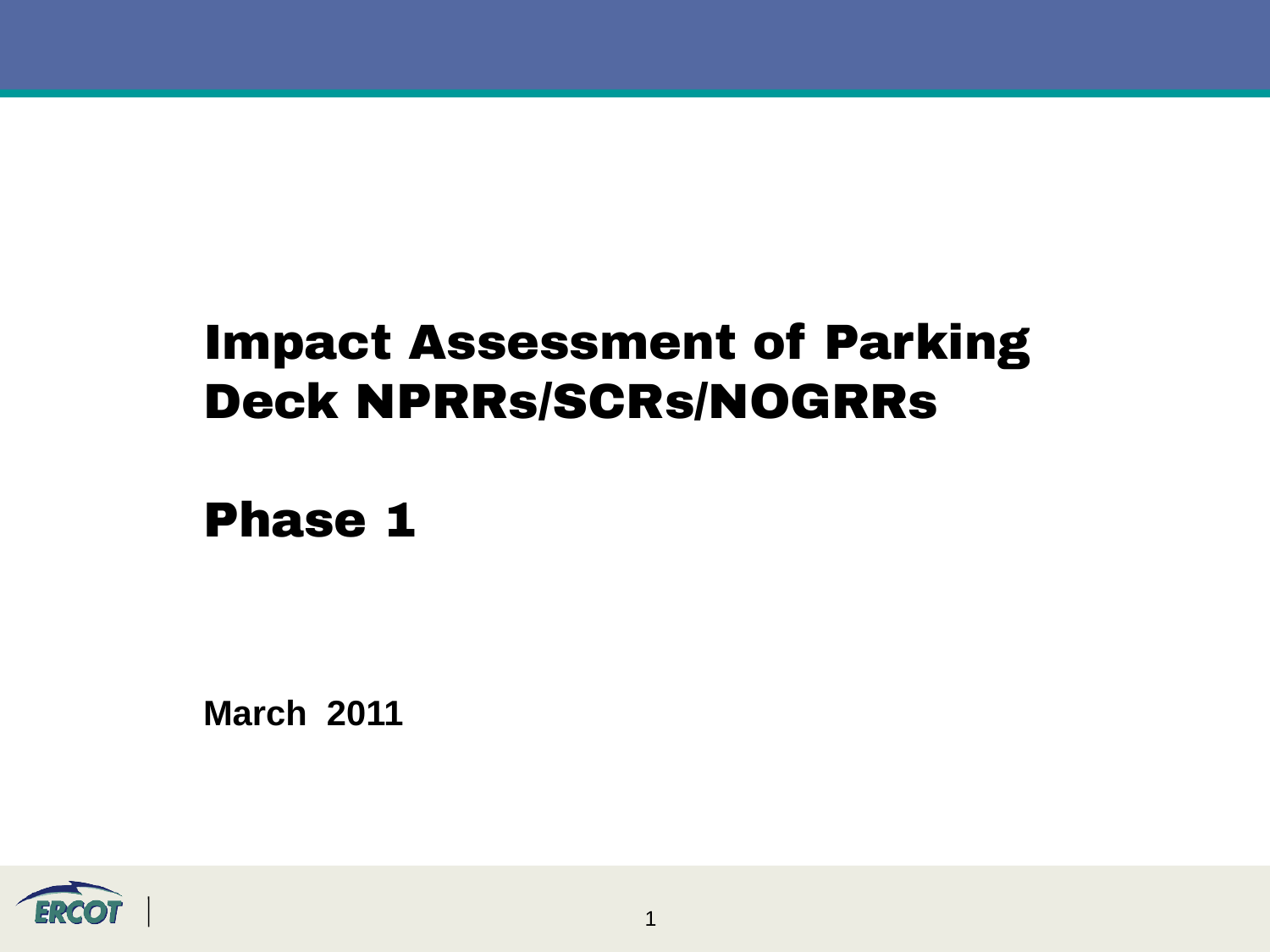

Impact Assessment of Parking Deck NPRRs/SCRs/NOGRRs

Phase 1

March  2011